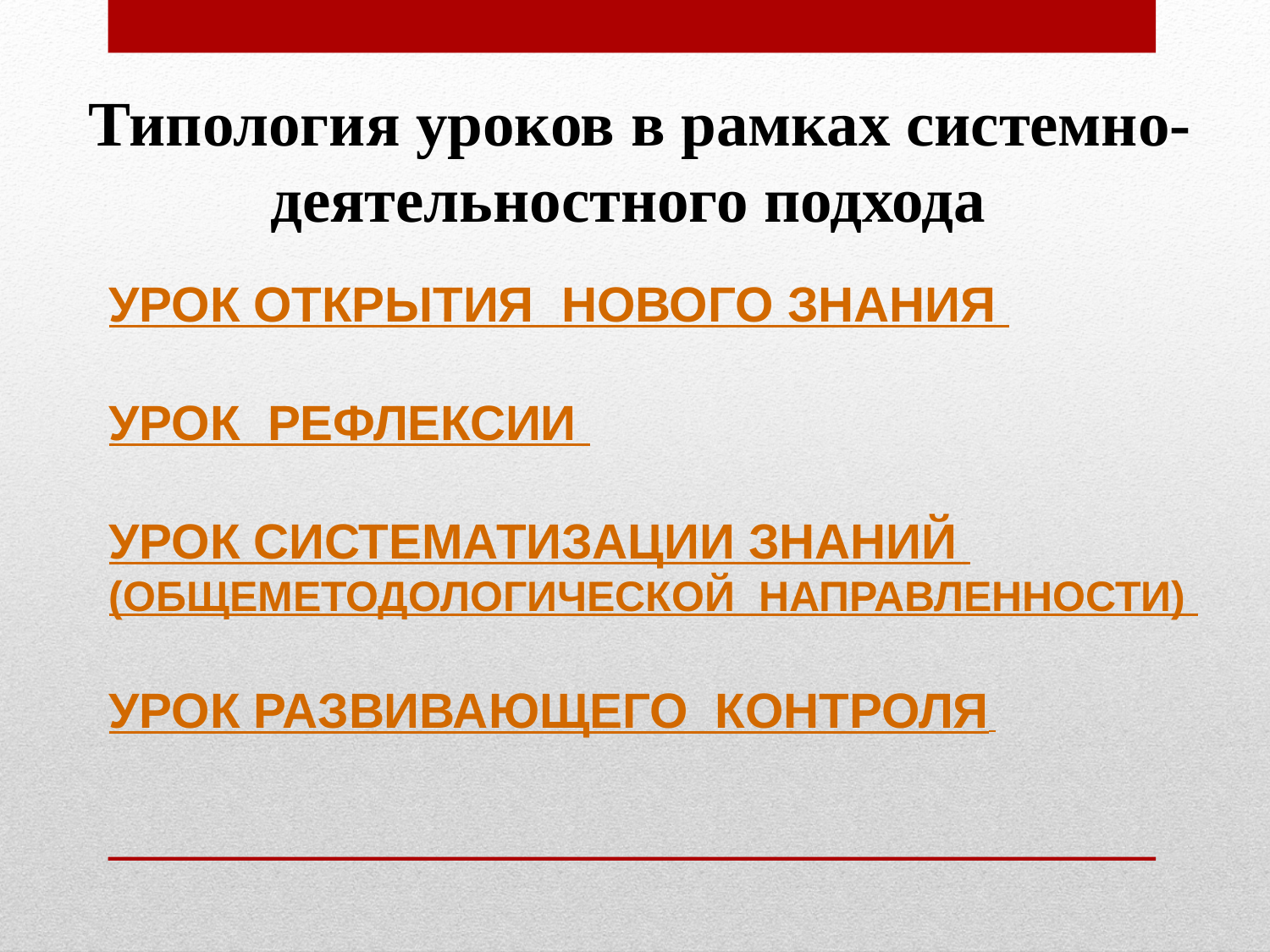

Типология уроков в рамках системно-деятельностного подхода

УРОК ОТКРЫТИЯ  НОВОГО ЗНАНИЯ
УРОК  РЕФЛЕКСИИ
УРОК СИСТЕМАТИЗАЦИИ ЗНАНИЙ (ОБЩЕМЕТОДОЛОГИЧЕСКОЙ  НАПРАВЛЕННОСТИ)
УРОК РАЗВИВАЮЩЕГО  КОНТРОЛЯ